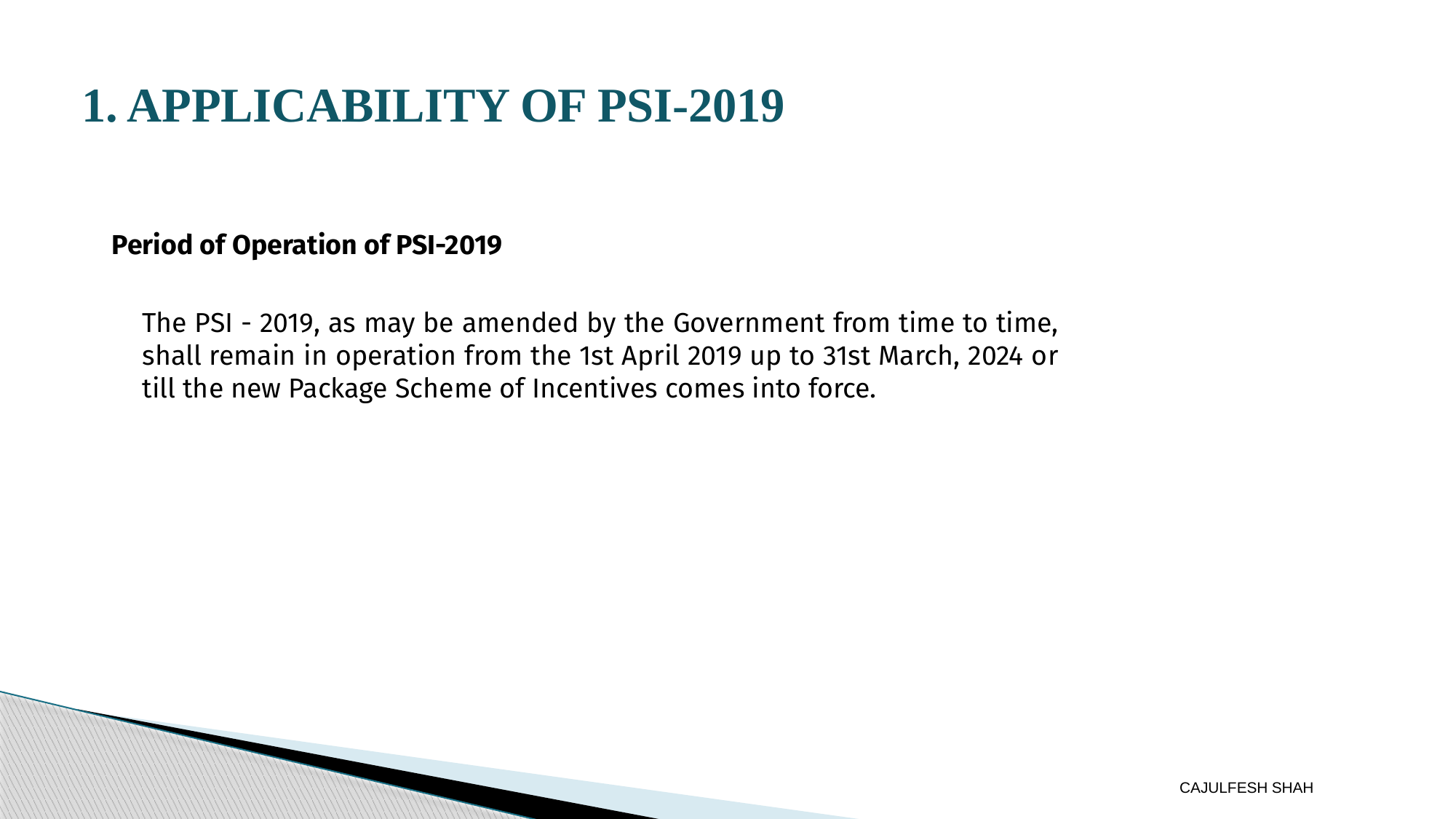

# 1. APPLICABILITY OF PSI-2019

Period of Operation of PSI-2019

The PSI - 2019, as may be amended by the Government from time to time, shall remain in operation from the 1st April 2019 up to 31st March, 2024 or till the new Package Scheme of Incentives comes into force.

CAJULFESH SHAH